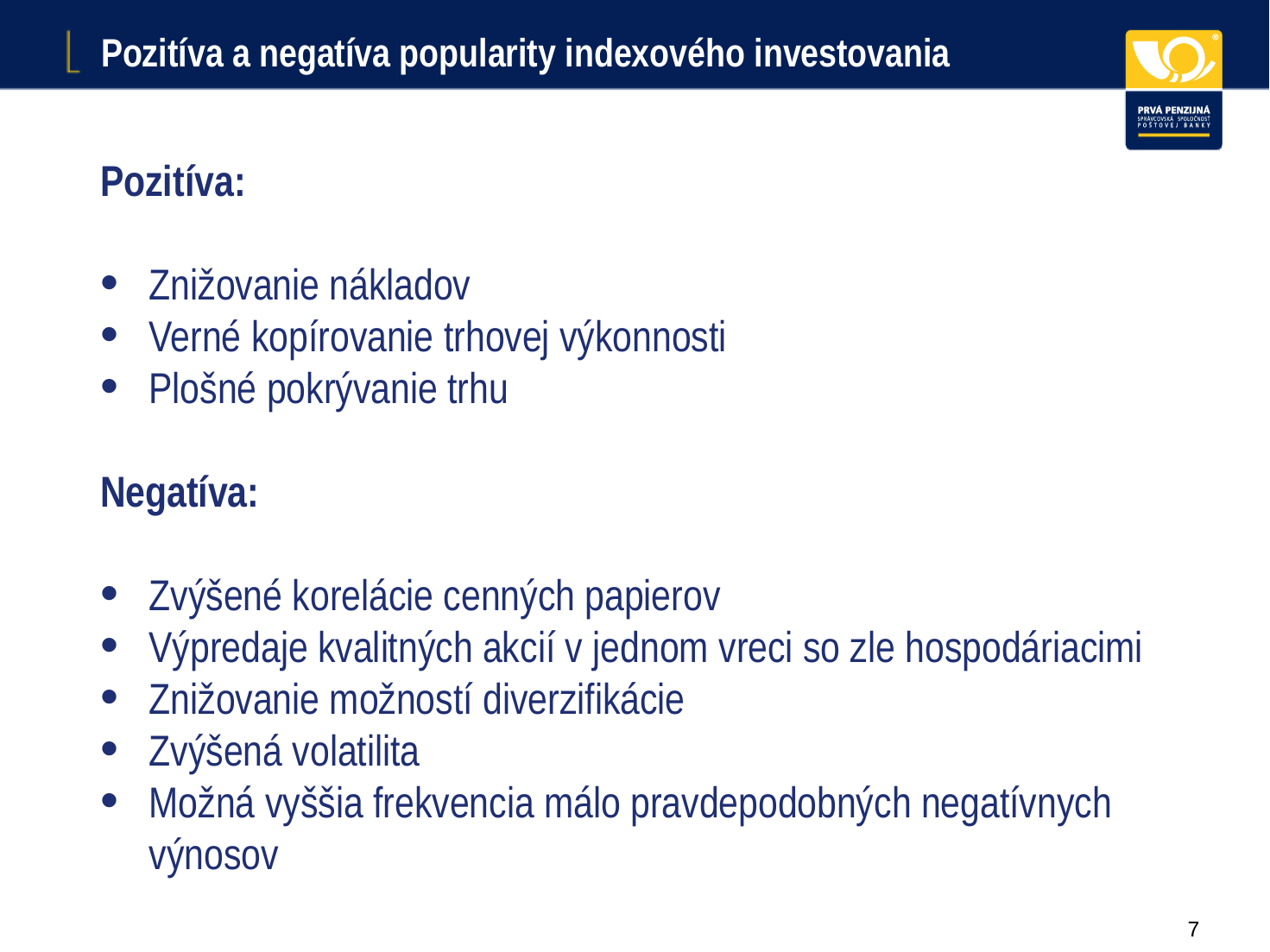

# Pozitíva a negatíva popularity indexového investovania
Pozitíva:

Znižovanie nákladov
Verné kopírovanie trhovej výkonnosti
Plošné pokrývanie trhu

Negatíva:

Zvýšené korelácie cenných papierov
Výpredaje kvalitných akcií v jednom vreci so zle hospodáriacimi
Znižovanie možností diverzifikácie
Zvýšená volatilita
Možná vyššia frekvencia málo pravdepodobných negatívnych výnosov
7